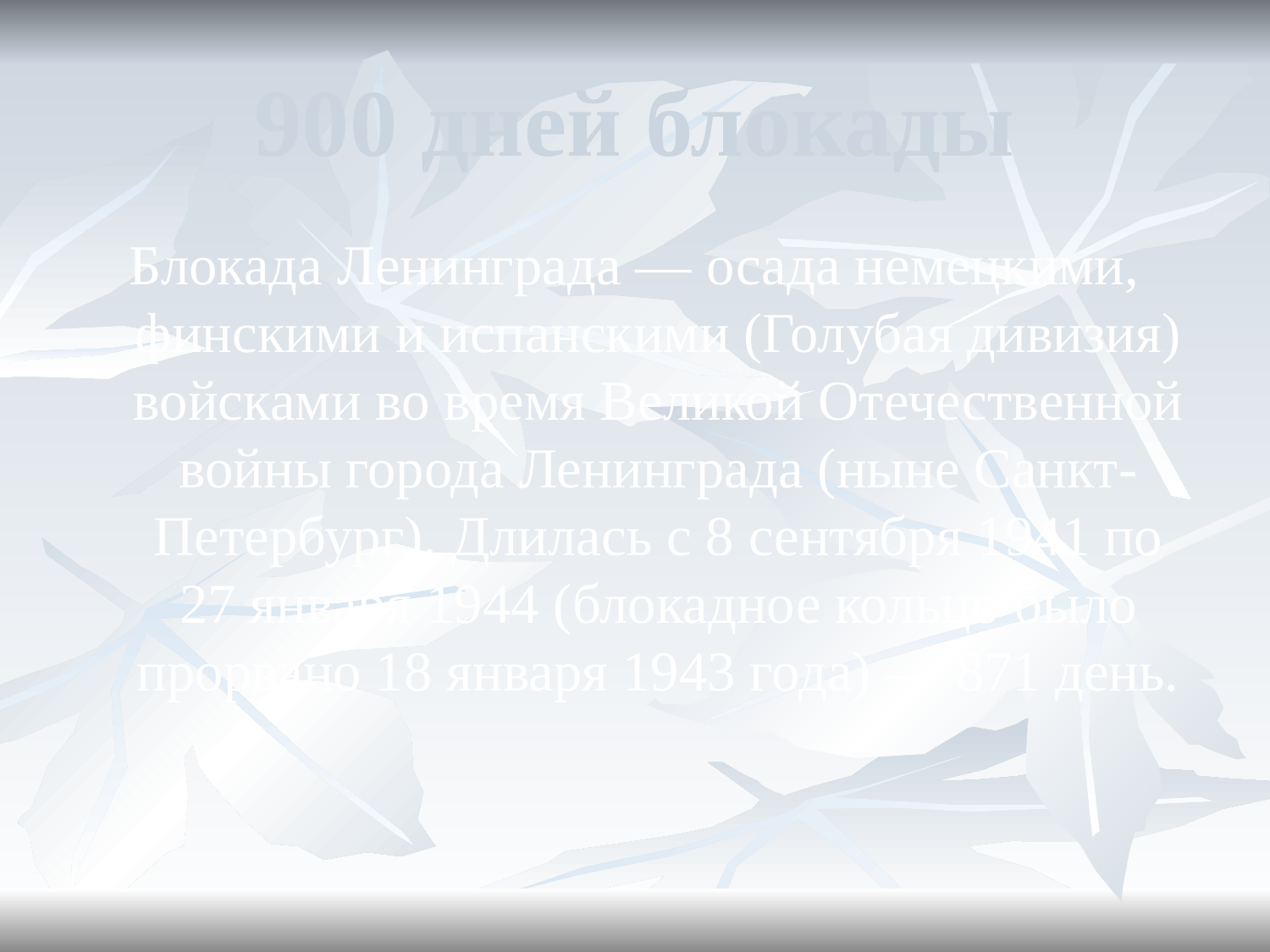

# 900 дней блокады
Блокада Ленинграда — осада немецкими, финскими и испанскими (Голубая дивизия) войсками во время Великой Отечественной войны города Ленинграда (ныне Санкт-Петербург). Длилась с 8 сентября 1941 по 27 января 1944 (блокадное кольцо было прорвано 18 января 1943 года) — 871 день.